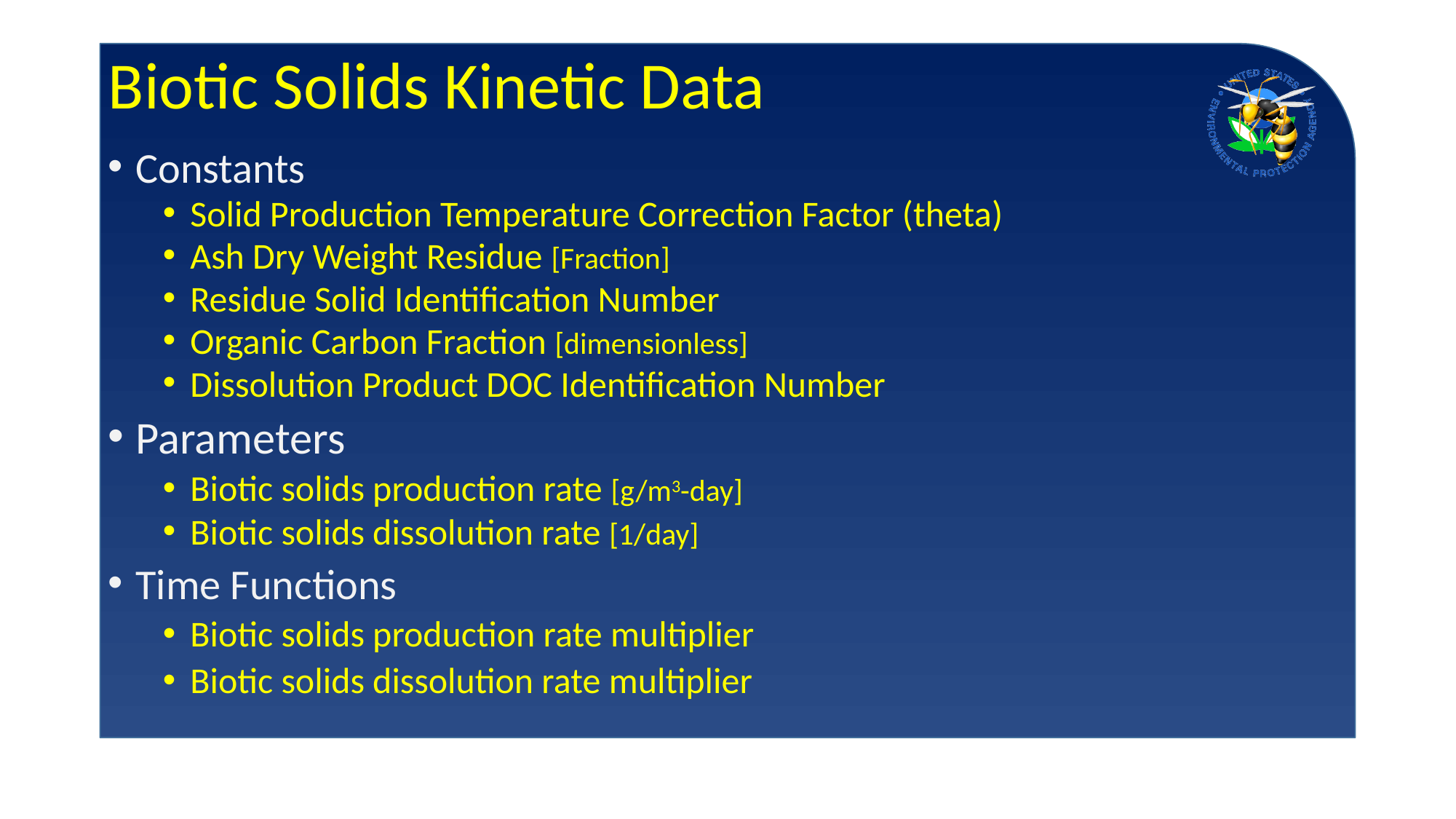

# Biotic Solids Kinetic Data
Constants
Solid Production Temperature Correction Factor (theta)
Ash Dry Weight Residue [Fraction]
Residue Solid Identification Number
Organic Carbon Fraction [dimensionless]
Dissolution Product DOC Identification Number
Parameters
Biotic solids production rate [g/m3-day]
Biotic solids dissolution rate [1/day]
Time Functions
Biotic solids production rate multiplier
Biotic solids dissolution rate multiplier